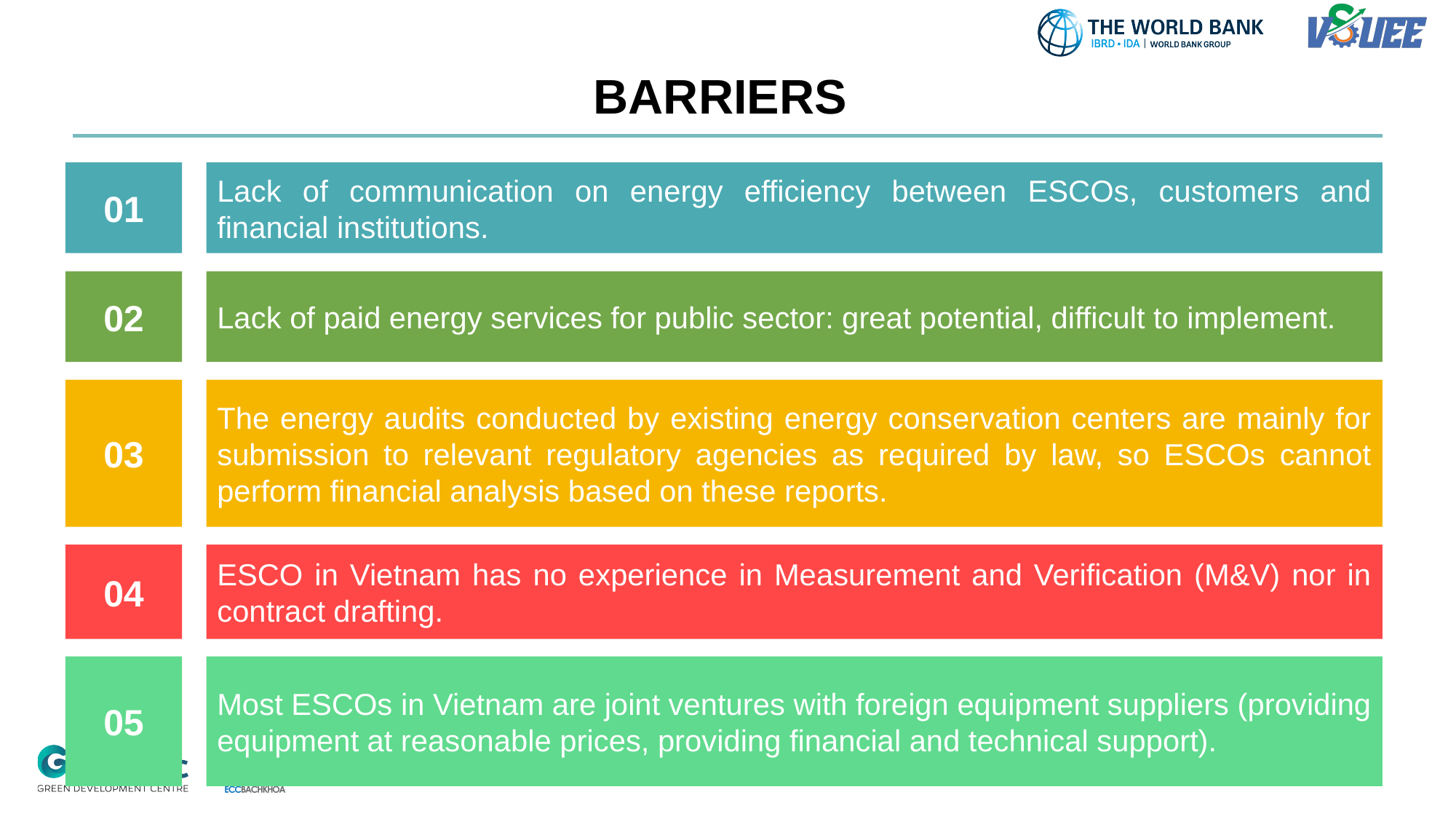

# BARRIERS
01
Lack of communication on energy efficiency between ESCOs, customers and financial institutions.
02
Lack of paid energy services for public sector: great potential, difficult to implement.
03
The energy audits conducted by existing energy conservation centers are mainly for submission to relevant regulatory agencies as required by law, so ESCOs cannot perform financial analysis based on these reports.
04
ESCO in Vietnam has no experience in Measurement and Verification (M&V) nor in contract drafting.
05
Most ESCOs in Vietnam are joint ventures with foreign equipment suppliers (providing equipment at reasonable prices, providing financial and technical support).